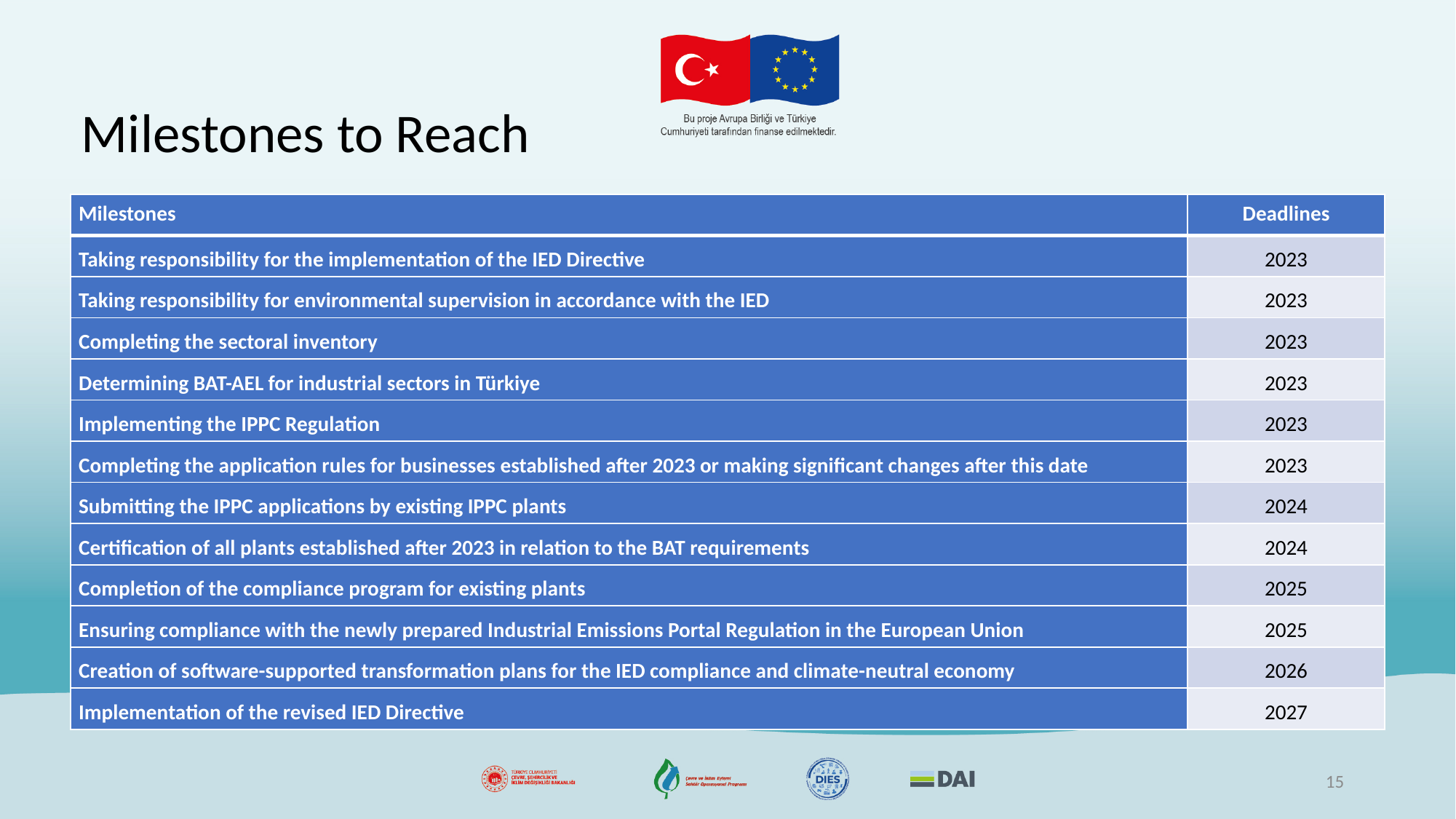

# Milestones to Reach
| Milestones | Deadlines |
| --- | --- |
| Taking responsibility for the implementation of the IED Directive | 2023 |
| Taking responsibility for environmental supervision in accordance with the IED | 2023 |
| Completing the sectoral inventory | 2023 |
| Determining BAT-AEL for industrial sectors in Türkiye | 2023 |
| Implementing the IPPC Regulation | 2023 |
| Completing the application rules for businesses established after 2023 or making significant changes after this date | 2023 |
| Submitting the IPPC applications by existing IPPC plants | 2024 |
| Certification of all plants established after 2023 in relation to the BAT requirements | 2024 |
| Completion of the compliance program for existing plants | 2025 |
| Ensuring compliance with the newly prepared Industrial Emissions Portal Regulation in the European Union | 2025 |
| Creation of software-supported transformation plans for the IED compliance and climate-neutral economy | 2026 |
| Implementation of the revised IED Directive | 2027 |
15